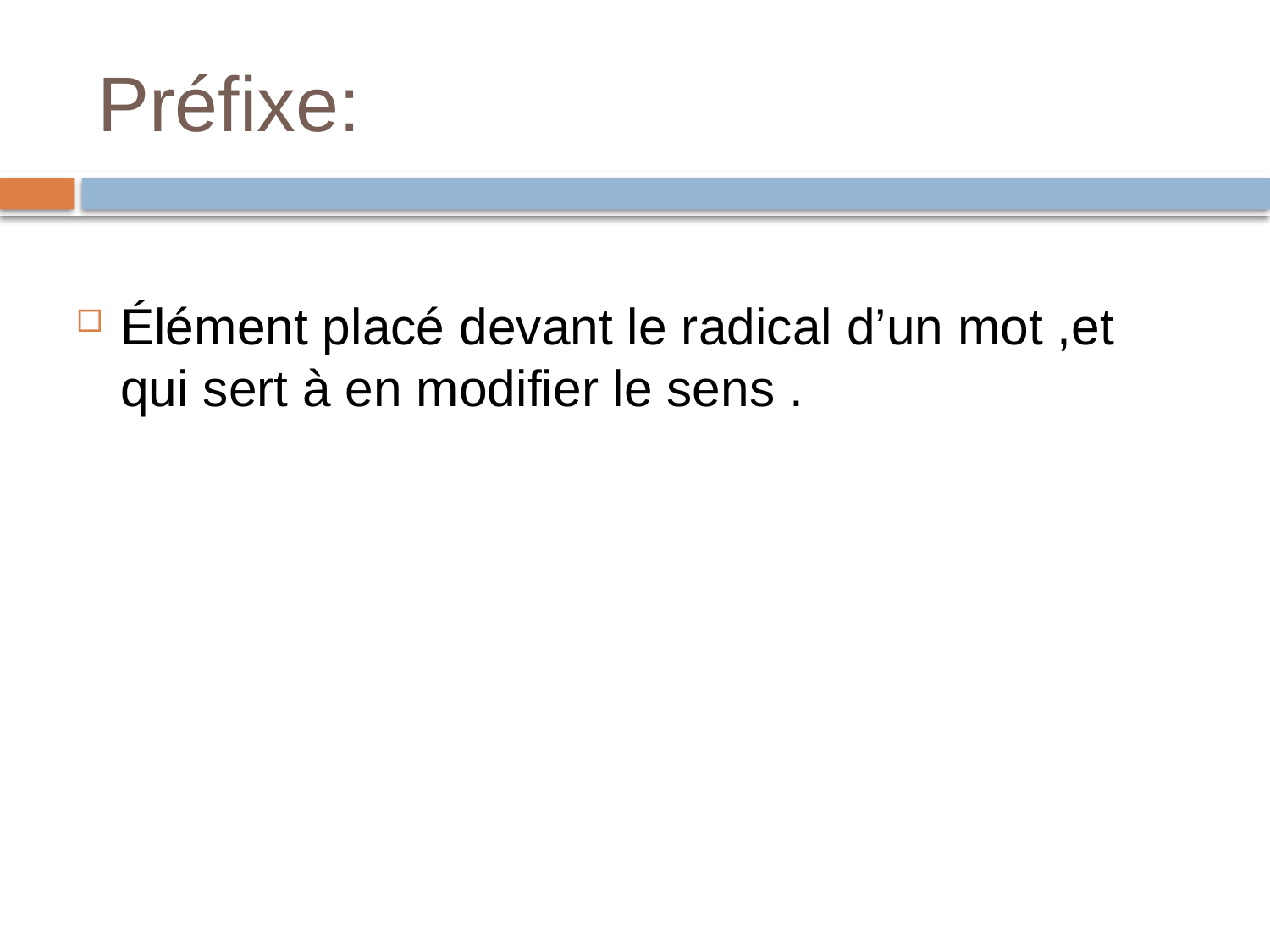

# Préfixe:
Élément placé devant le radical d’un mot ,et qui sert à en modifier le sens .